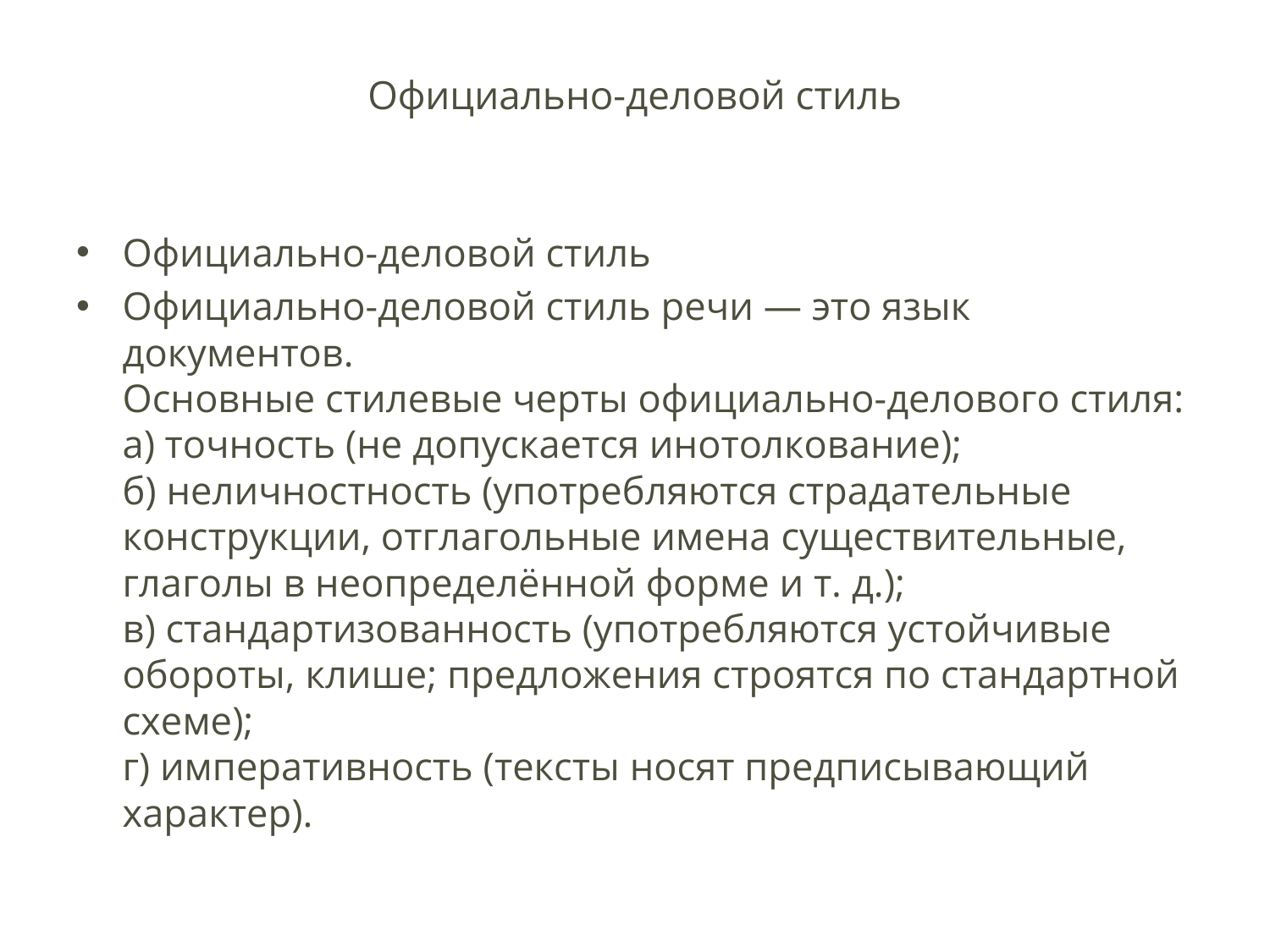

# Официально-деловой стиль
Официально-деловой стиль
Официально-деловой стиль речи — это язык документов.
Основные стилевые черты официально-делового стиля:
а) точность (не допускается инотолкование);
б) неличностность (употребляются страдательные конструкции, отглагольные имена существительные, глаголы в неопределённой форме и т. д.);
в) стандартизованность (употребляются устойчивые обороты, клише; предложения строятся по стандартной схеме);
г) императивность (тексты носят предписывающий характер).